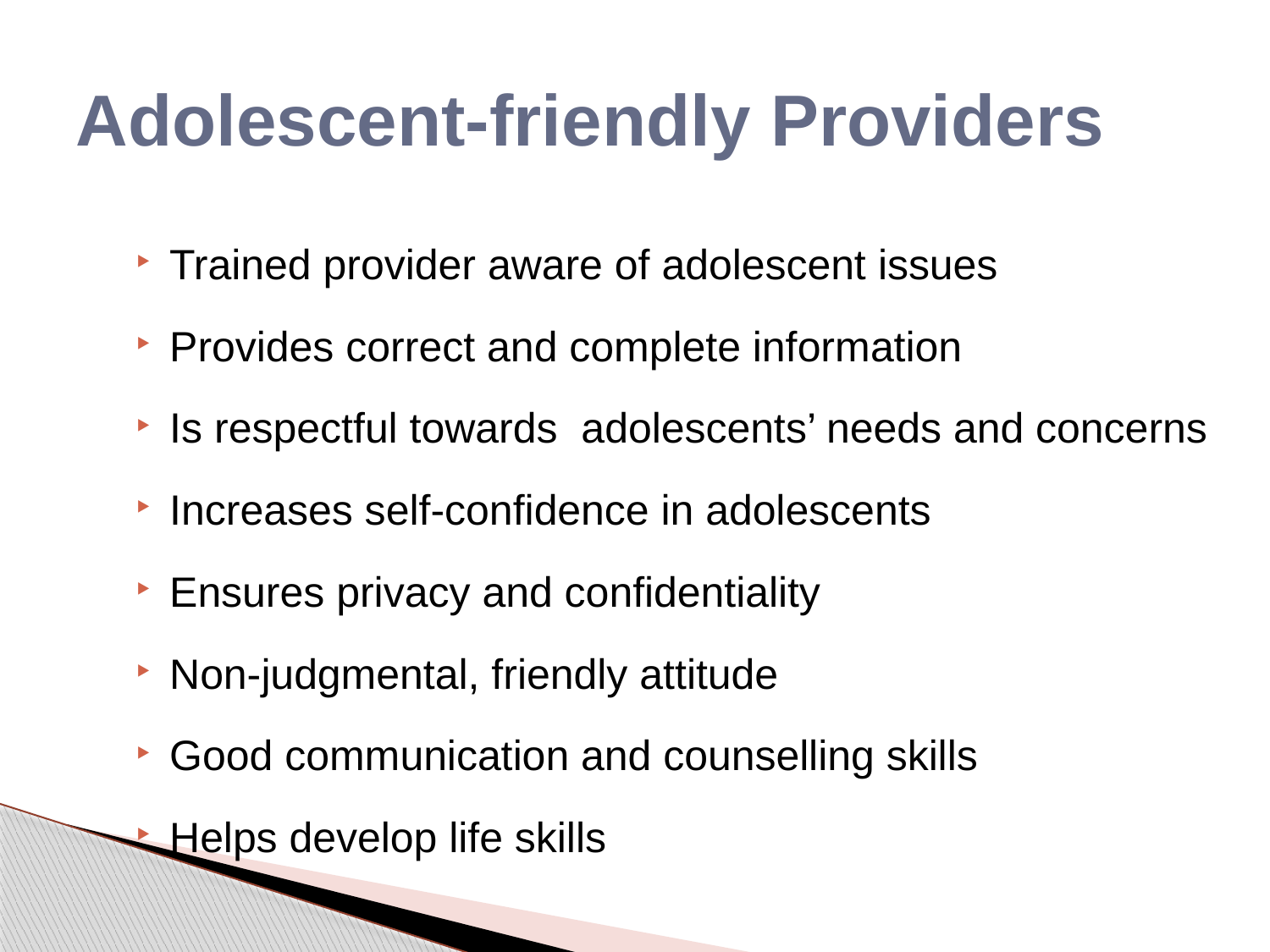

# Adolescent-friendly Providers
Trained provider aware of adolescent issues
Provides correct and complete information
Is respectful towards  adolescents’ needs and concerns
Increases self-confidence in adolescents
Ensures privacy and confidentiality
Non-judgmental, friendly attitude
Good communication and counselling skills
Helps develop life skills